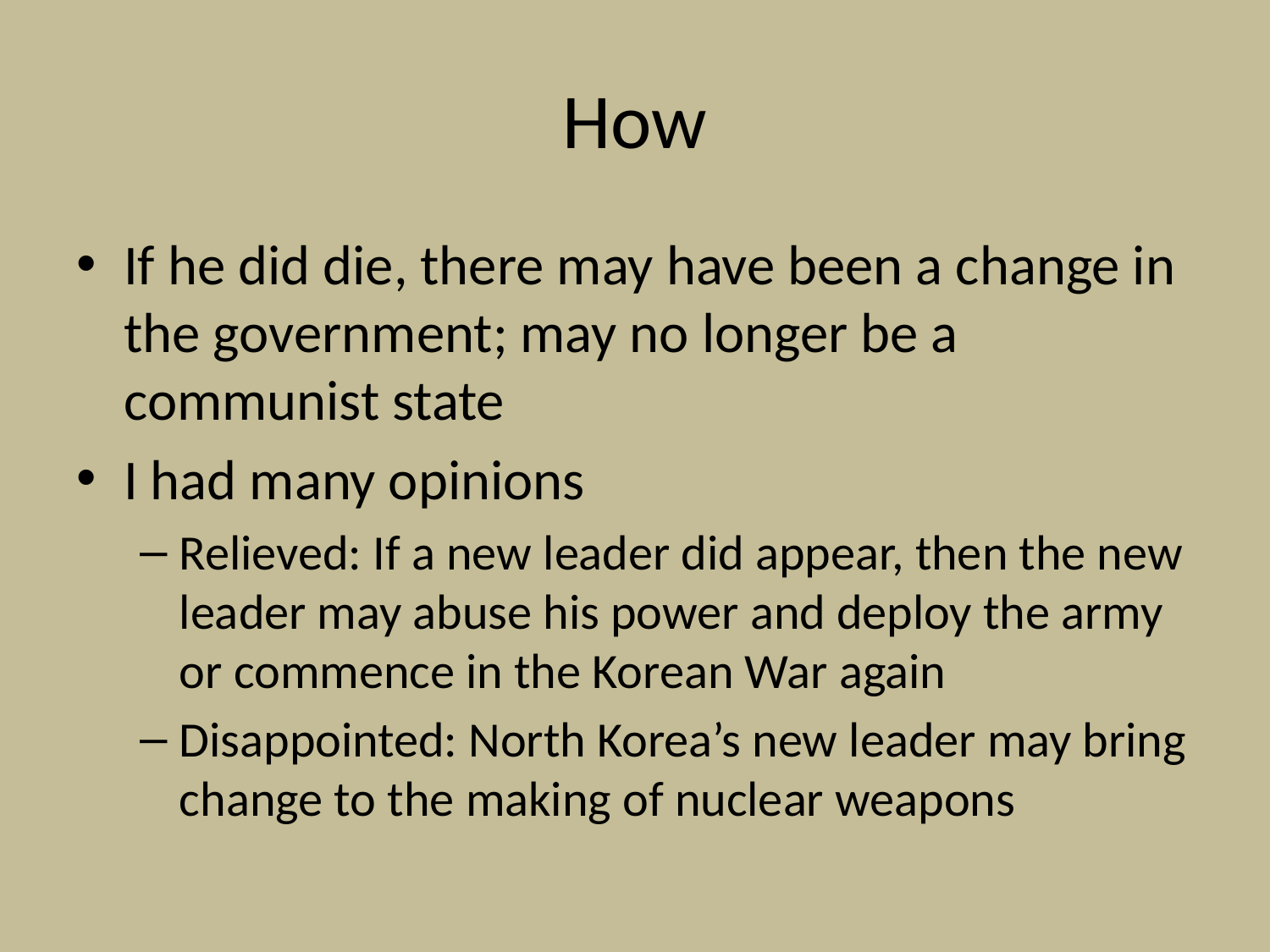

# How
If he did die, there may have been a change in the government; may no longer be a communist state
I had many opinions
Relieved: If a new leader did appear, then the new leader may abuse his power and deploy the army or commence in the Korean War again
Disappointed: North Korea’s new leader may bring change to the making of nuclear weapons